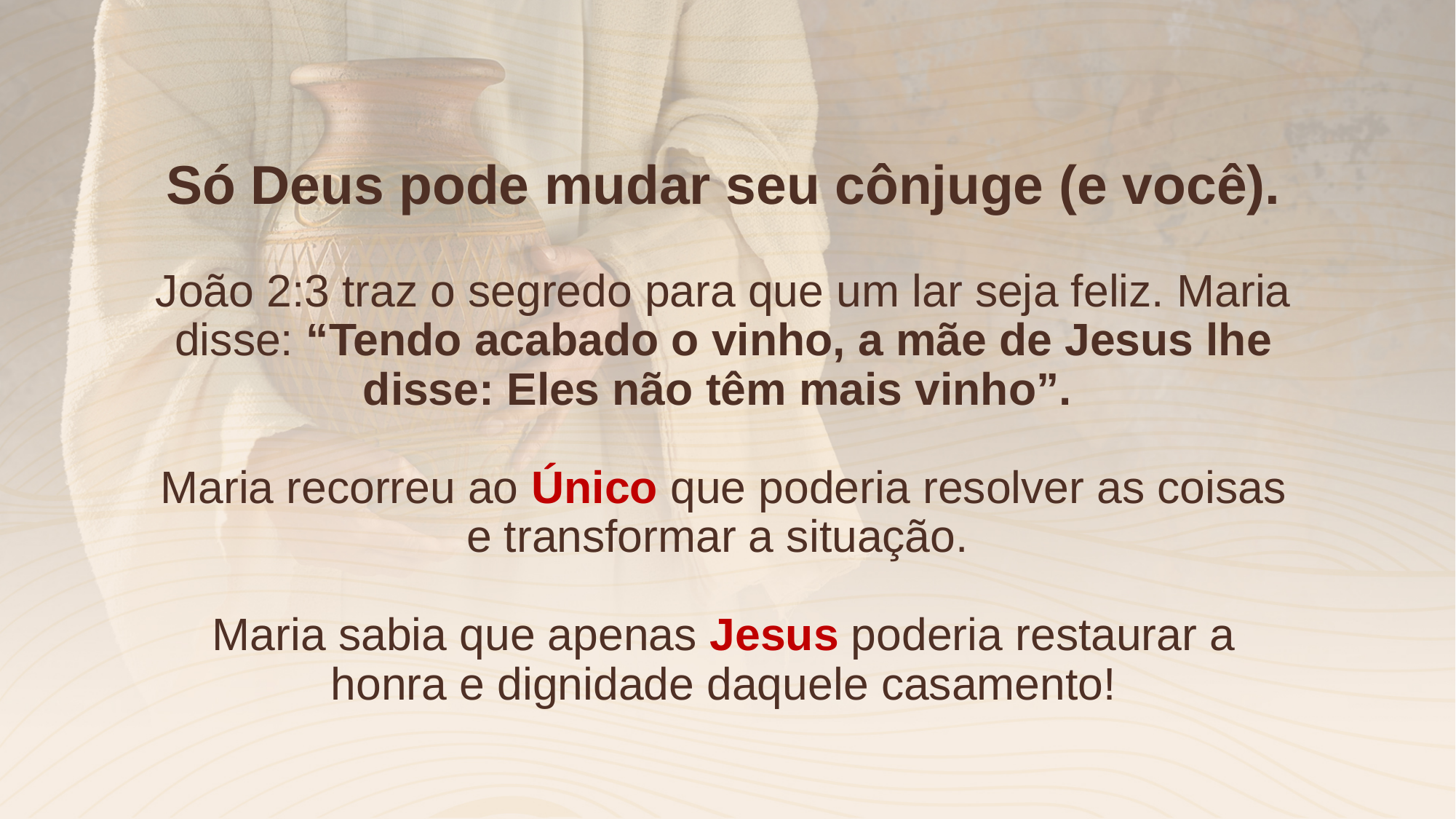

Só Deus pode mudar seu cônjuge (e você).
# João 2:3 traz o segredo para que um lar seja feliz. Maria disse: “Tendo acabado o vinho, a mãe de Jesus lhe disse: Eles não têm mais vinho”. Maria recorreu ao Único que poderia resolver as coisas e transformar a situação. Maria sabia que apenas Jesus poderia restaurar a honra e dignidade daquele casamento!